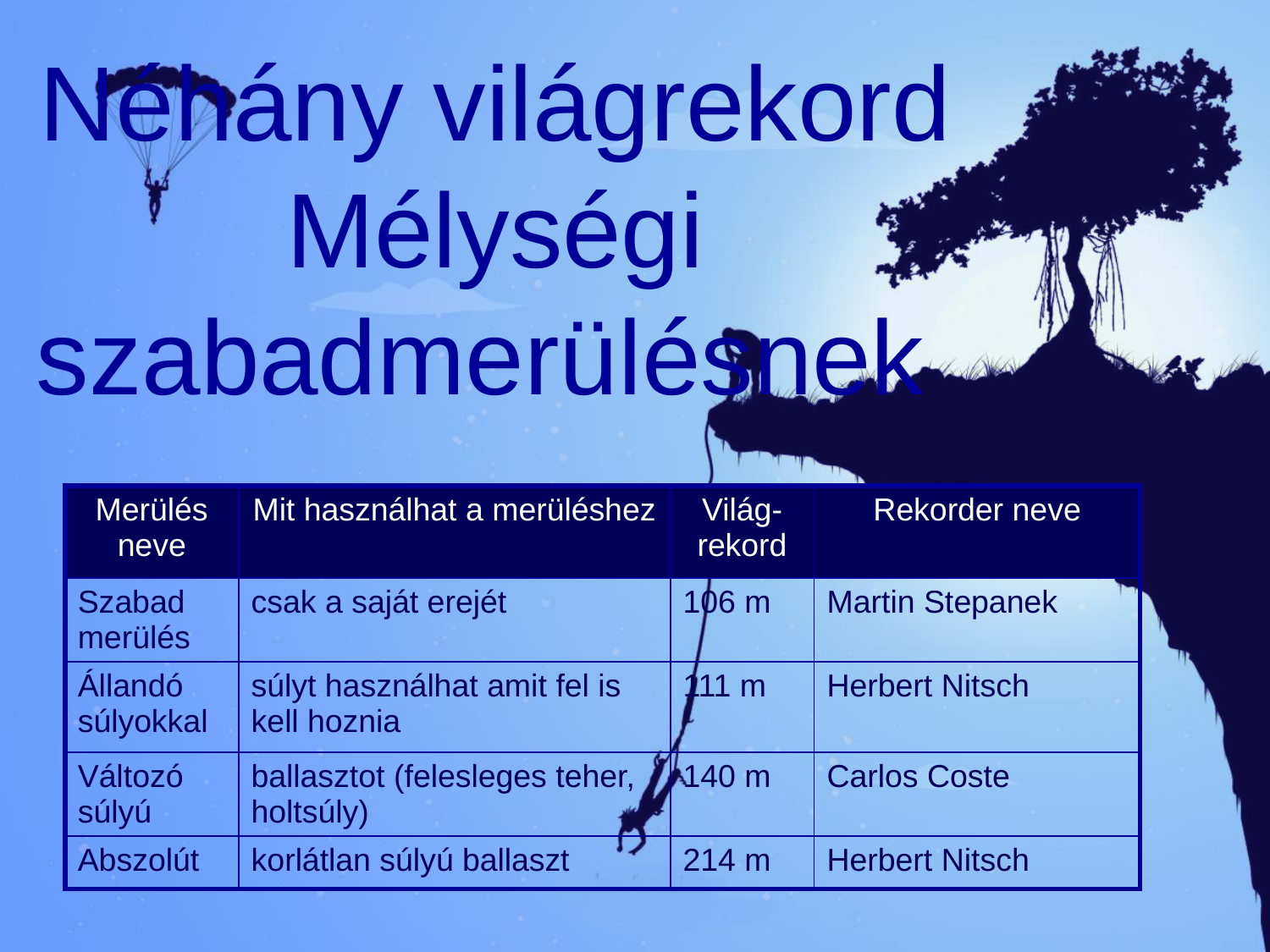

# Néhány világrekord Mélységi szabadmerülésnek
| Merülés neve | Mit használhat a merüléshez | Világ-rekord | Rekorder neve |
| --- | --- | --- | --- |
| Szabad merülés | csak a saját erejét | 106 m | Martin Stepanek |
| Állandó súlyokkal | súlyt használhat amit fel is kell hoznia | 111 m | Herbert Nitsch |
| Változó súlyú | ballasztot (felesleges teher, holtsúly) | 140 m | Carlos Coste |
| Abszolút | korlátlan súlyú ballaszt | 214 m | Herbert Nitsch |